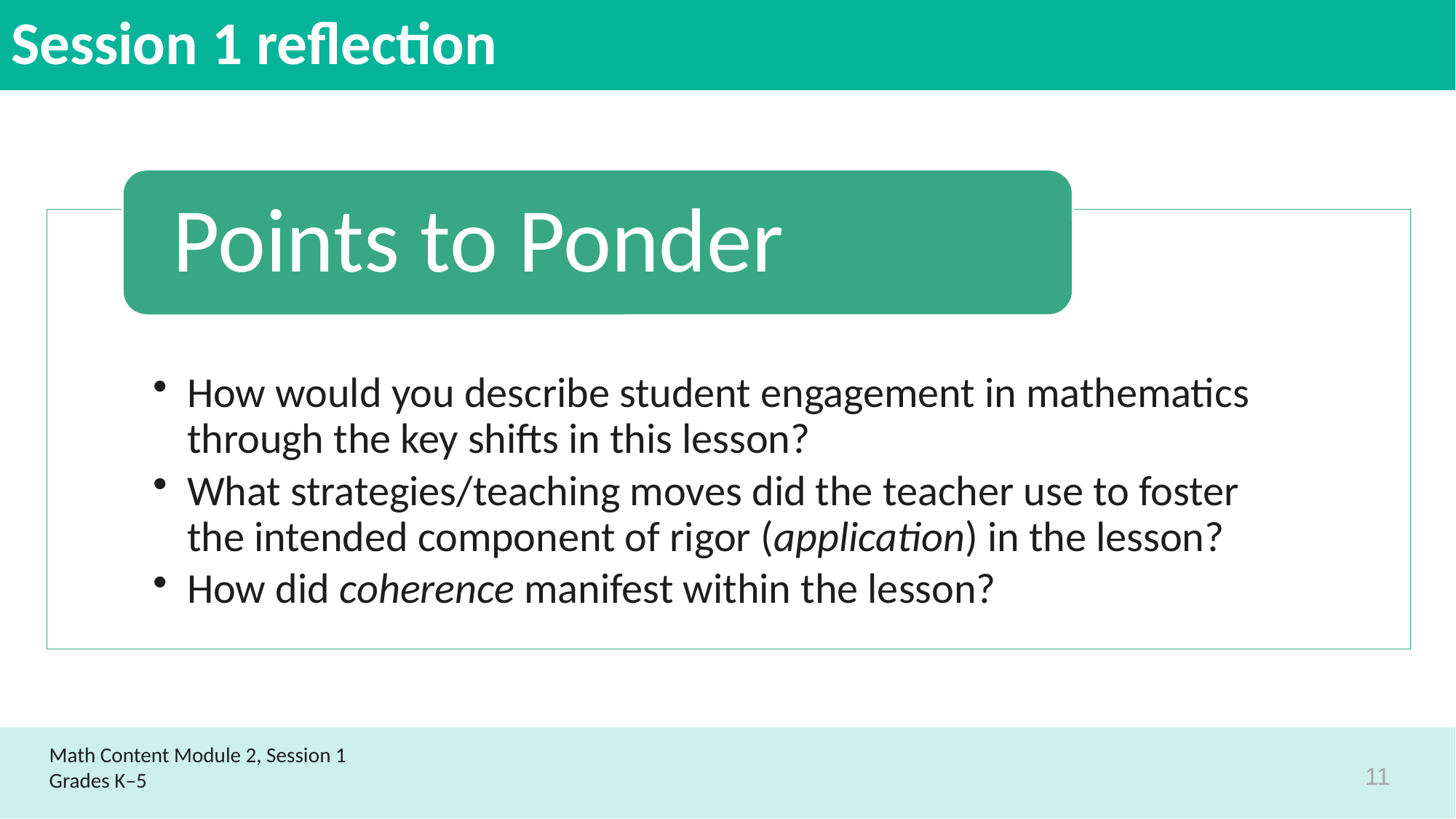

# Session 1 reflection
How would you describe student engagement in mathematics through the key shifts in this lesson?
What strategies/teaching moves did the teacher use to foster the intended component of rigor (application) in the lesson?
How did coherence manifest within the lesson?
Points to Ponder
Math Content Module 2, Session 1
Grades K–5
11